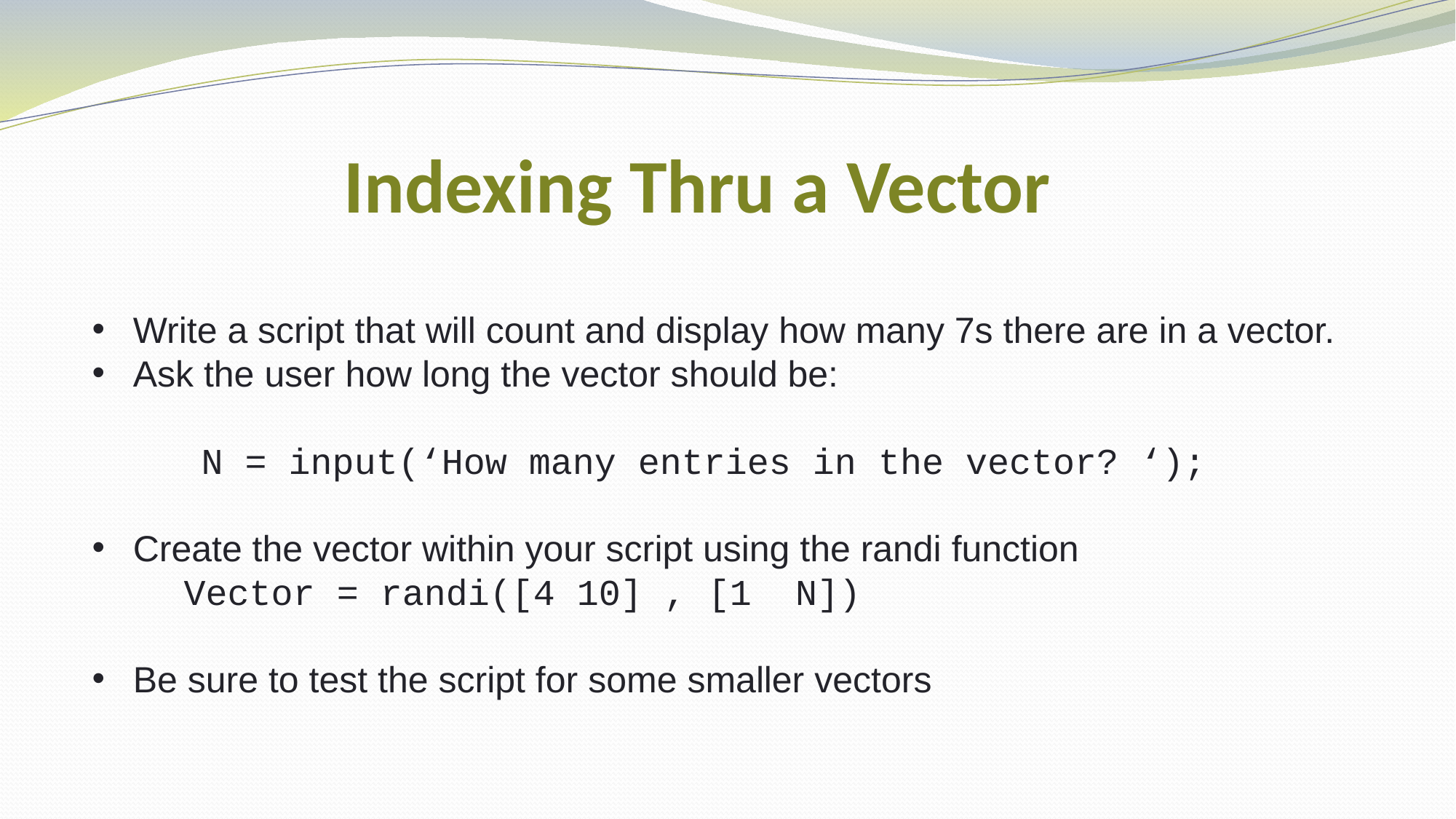

# Indexing Thru a Vector
Write a script that will count and display how many 7s there are in a vector.
Ask the user how long the vector should be:

	N = input(‘How many entries in the vector? ‘);

Create the vector within your script using the randi function
         Vector = randi([4 10] , [1  N])

Be sure to test the script for some smaller vectors